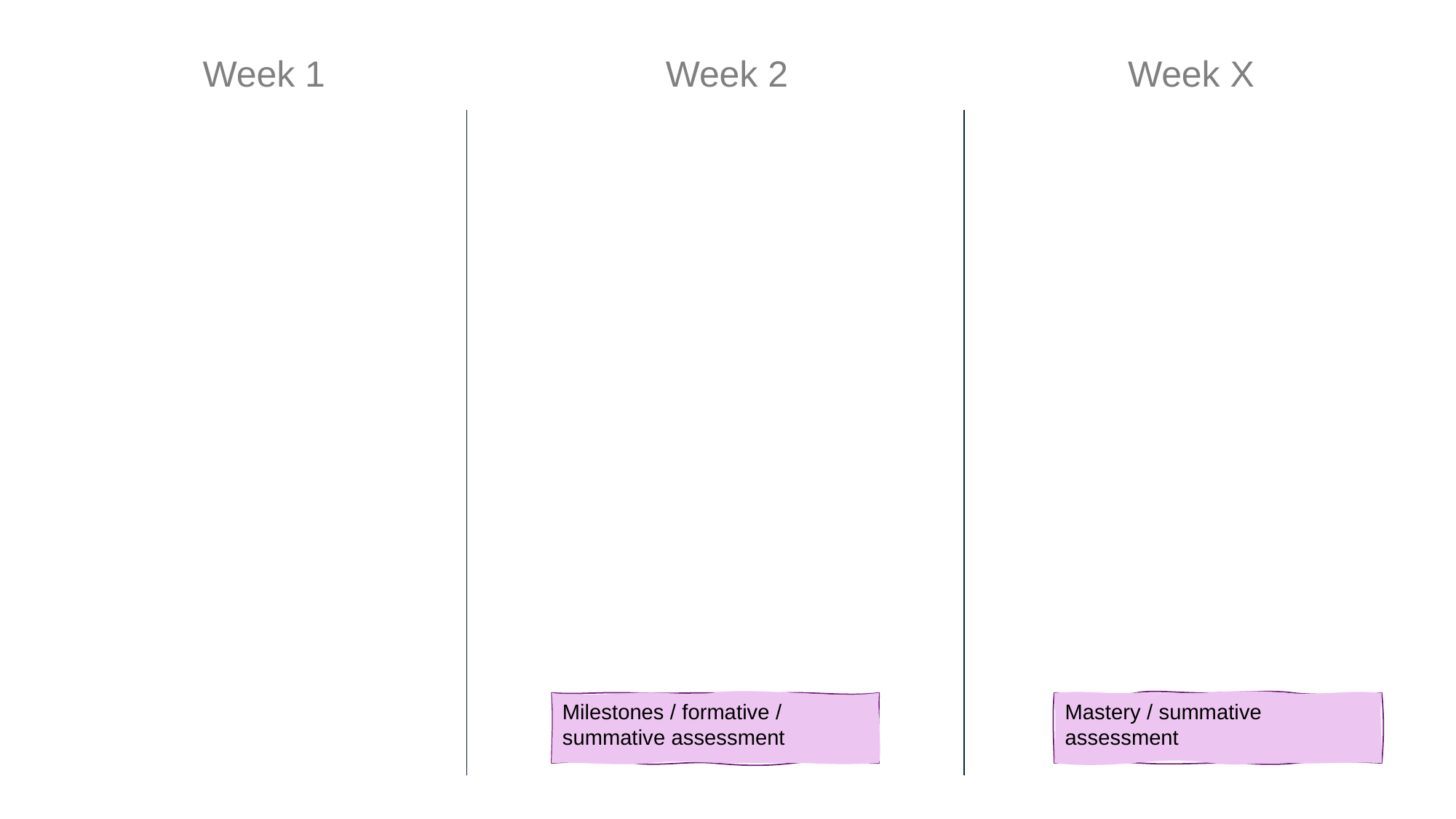

Week 1
Week 2
Week X
Milestones / formative / summative assessment
Mastery / summative assessment